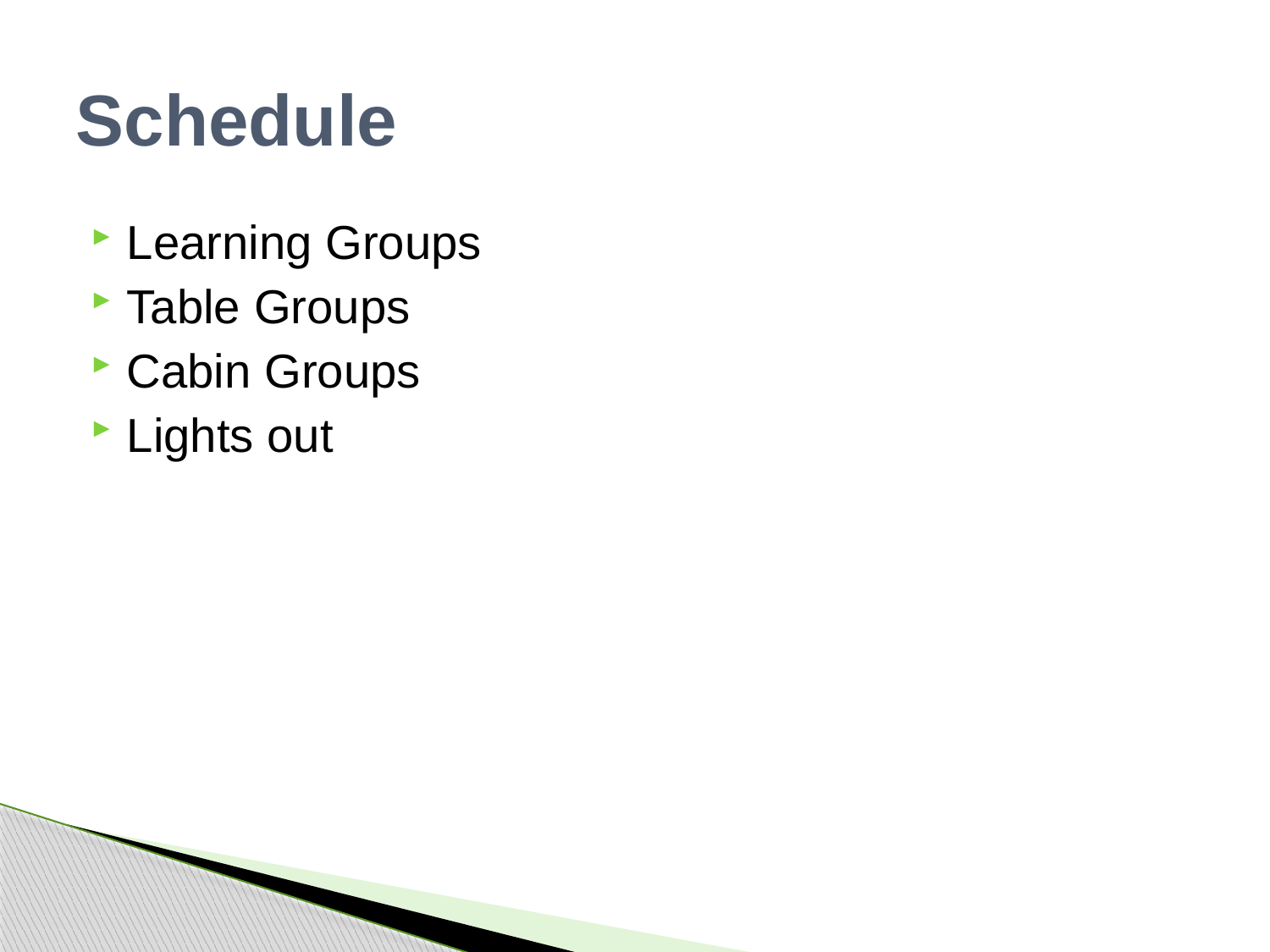

# Schedule
Learning Groups
Table Groups
Cabin Groups
Lights out